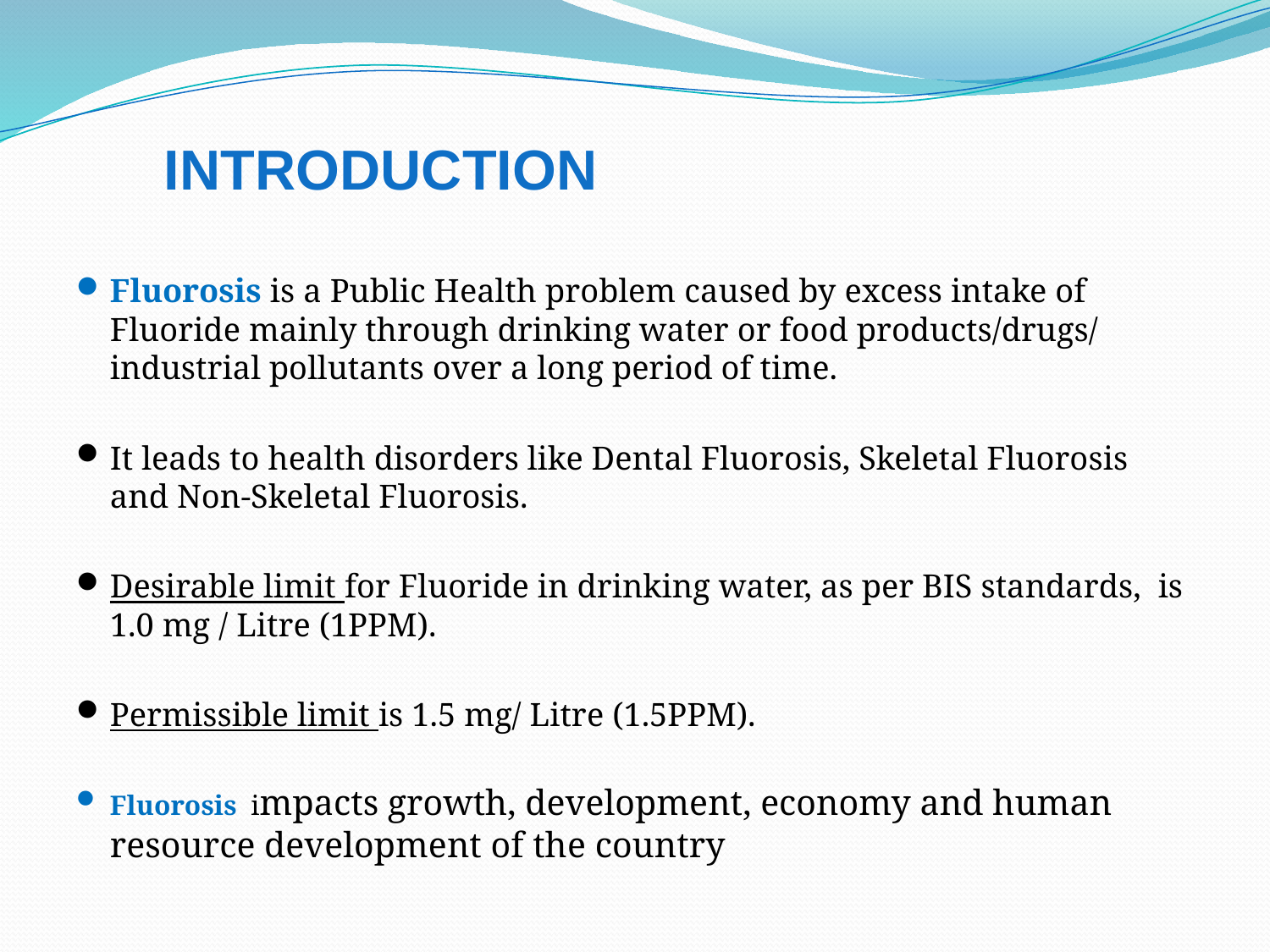

# INTRODUCTION
Fluorosis is a Public Health problem caused by excess intake of Fluoride mainly through drinking water or food products/drugs/ industrial pollutants over a long period of time.

It leads to health disorders like Dental Fluorosis, Skeletal Fluorosis and Non-Skeletal Fluorosis.

Desirable limit for Fluoride in drinking water, as per BIS standards,  is 1.0 mg / Litre (1PPM).

Permissible limit is 1.5 mg/ Litre (1.5PPM).

Fluorosis  impacts growth, development, economy and human resource development of the country